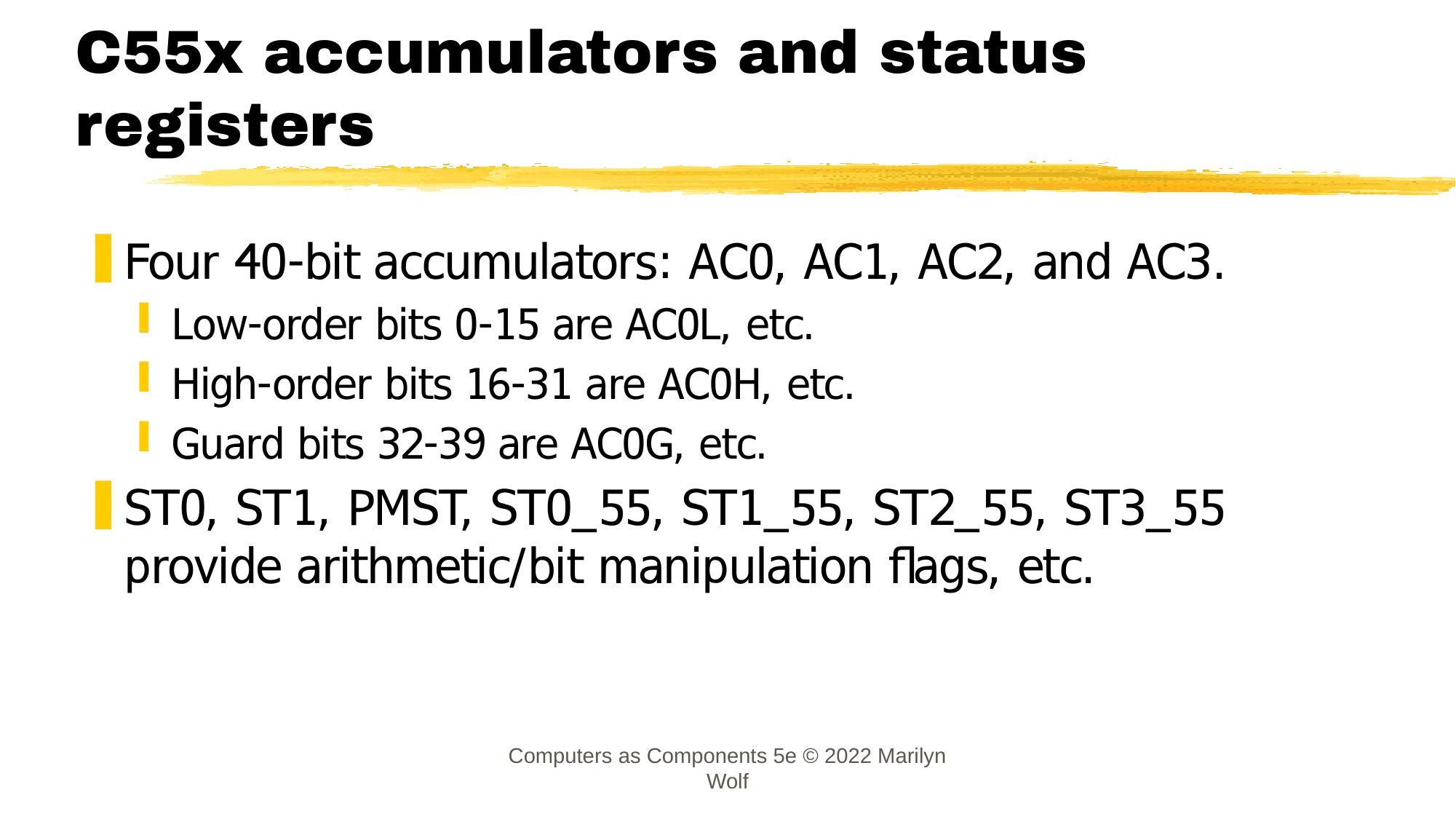

# C55x accumulators and status registers
Four 40-bit accumulators: AC0, AC1, AC2, and AC3.
Low-order bits 0-15 are AC0L, etc.
High-order bits 16-31 are AC0H, etc.
Guard bits 32-39 are AC0G, etc.
ST0, ST1, PMST, ST0_55, ST1_55, ST2_55, ST3_55 provide arithmetic/bit manipulation flags, etc.
Computers as Components 5e © 2022 Marilyn Wolf